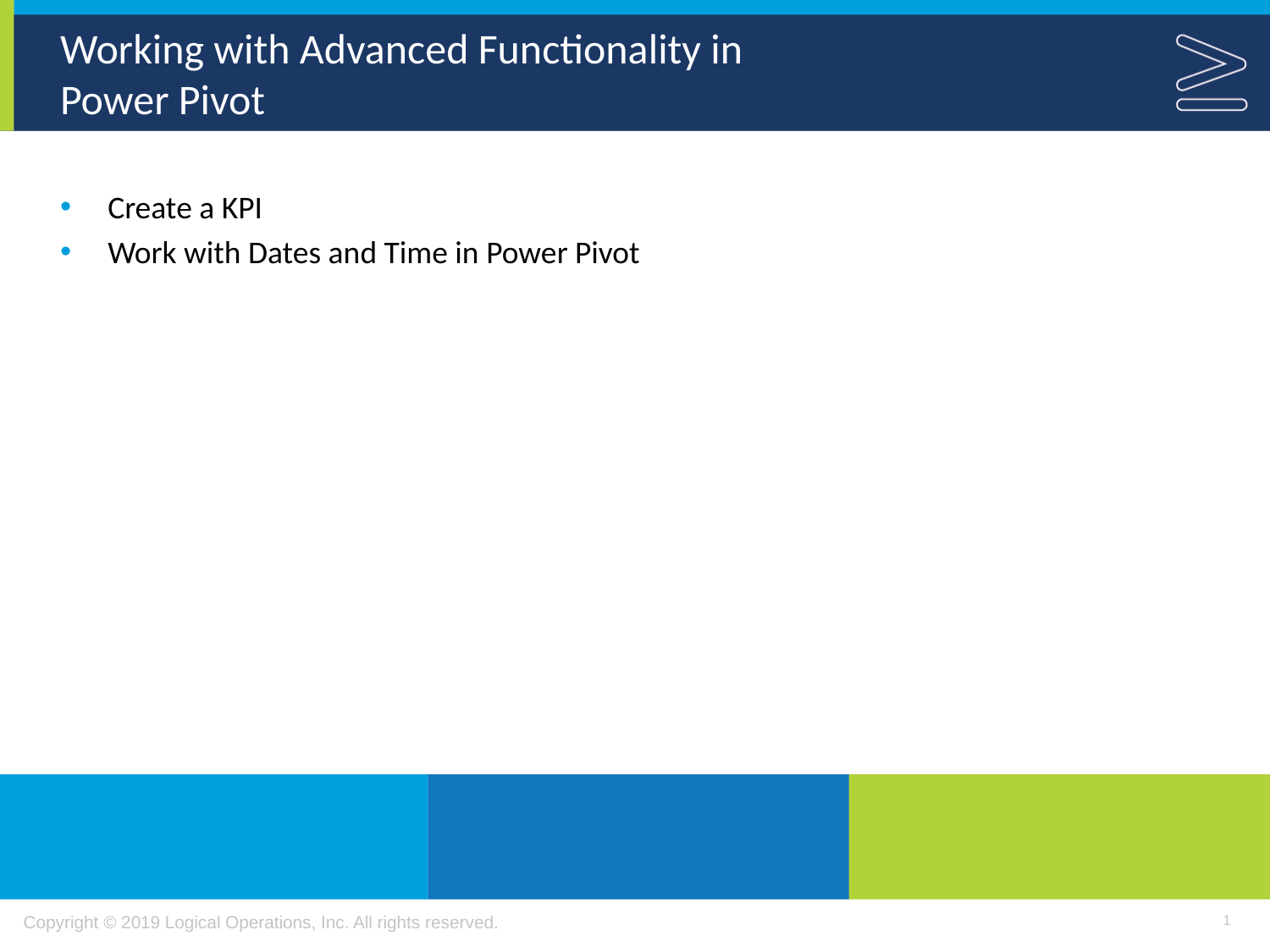

# Working with Advanced Functionality in Power Pivot
Create a KPI
Work with Dates and Time in Power Pivot
1